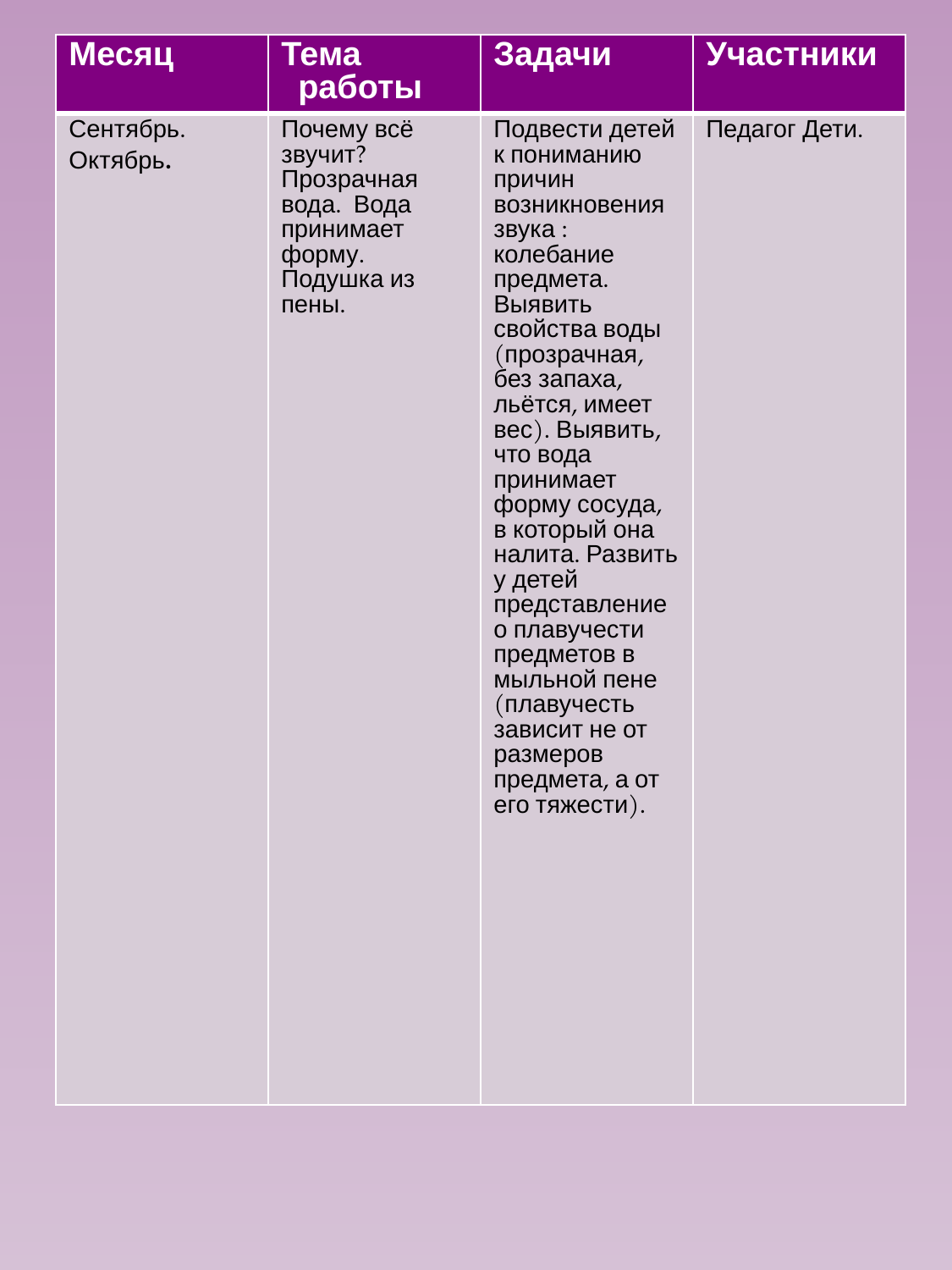

| Месяц | Тема работы | Задачи | Участники |
| --- | --- | --- | --- |
| Сентябрь. Октябрь. | Почему всё звучит? Прозрачная вода. Вода принимает форму. Подушка из пены. | Подвести детей к пониманию причин возникновения звука : колебание предмета. Выявить свойства воды (прозрачная, без запаха, льётся, имеет вес). Выявить, что вода принимает форму сосуда, в который она налита. Развить у детей представление о плавучести предметов в мыльной пене (плавучесть зависит не от размеров предмета, а от его тяжести). | Педагог Дети. |